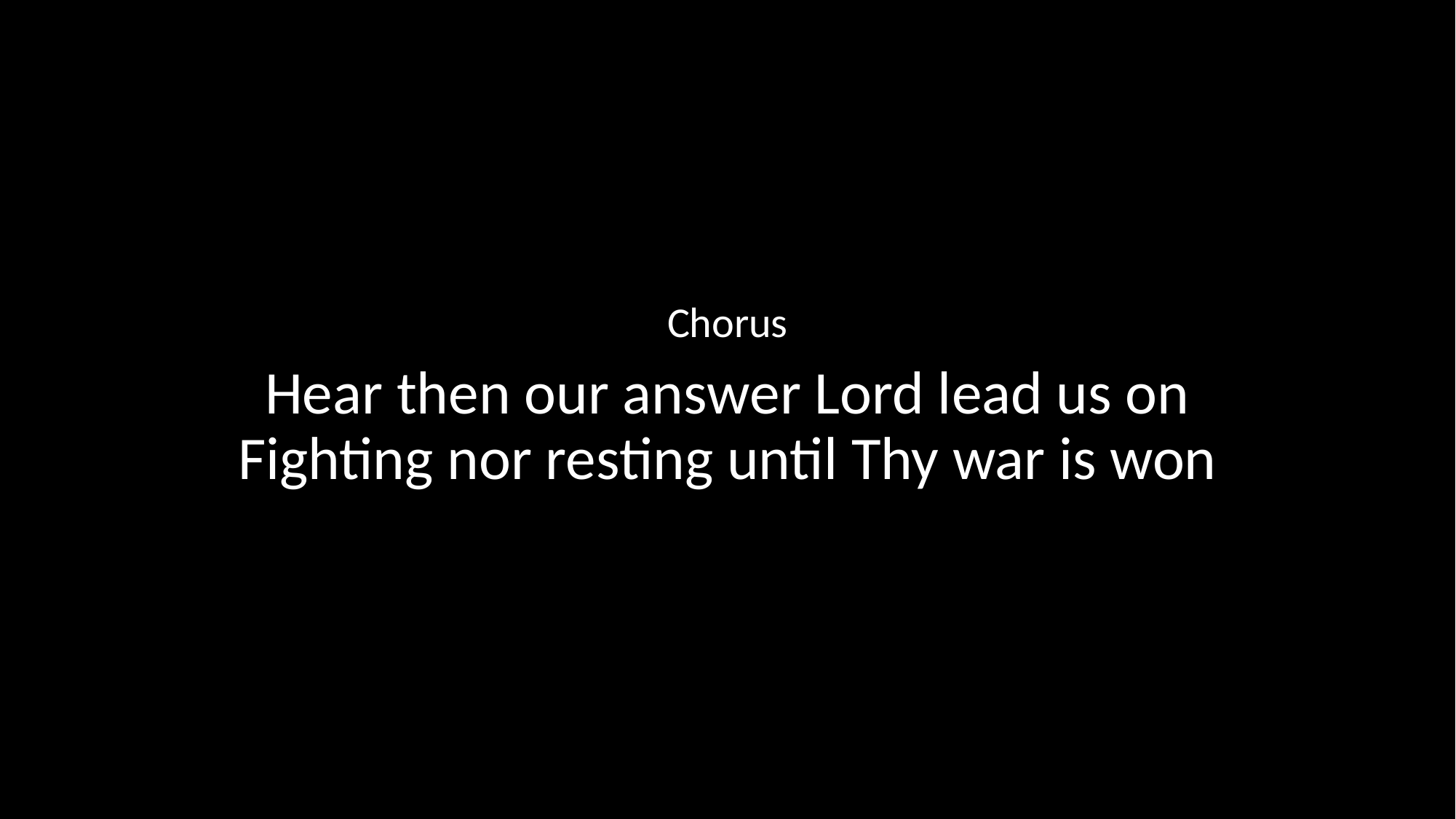

Chorus
Hear then our answer Lord lead us on
Fighting nor resting until Thy war is won